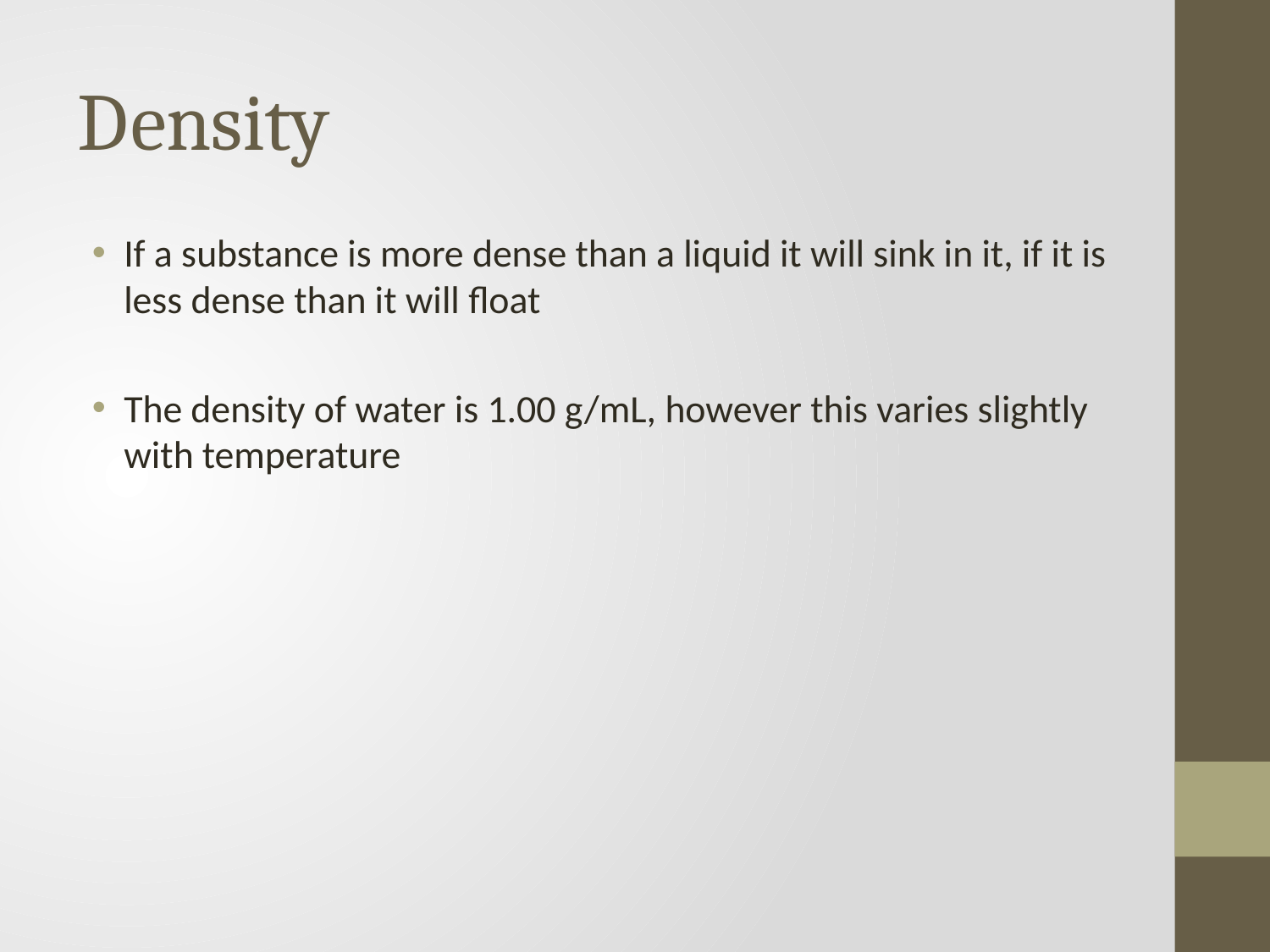

# Density
If a substance is more dense than a liquid it will sink in it, if it is less dense than it will float

The density of water is 1.00 g/mL, however this varies slightly with temperature